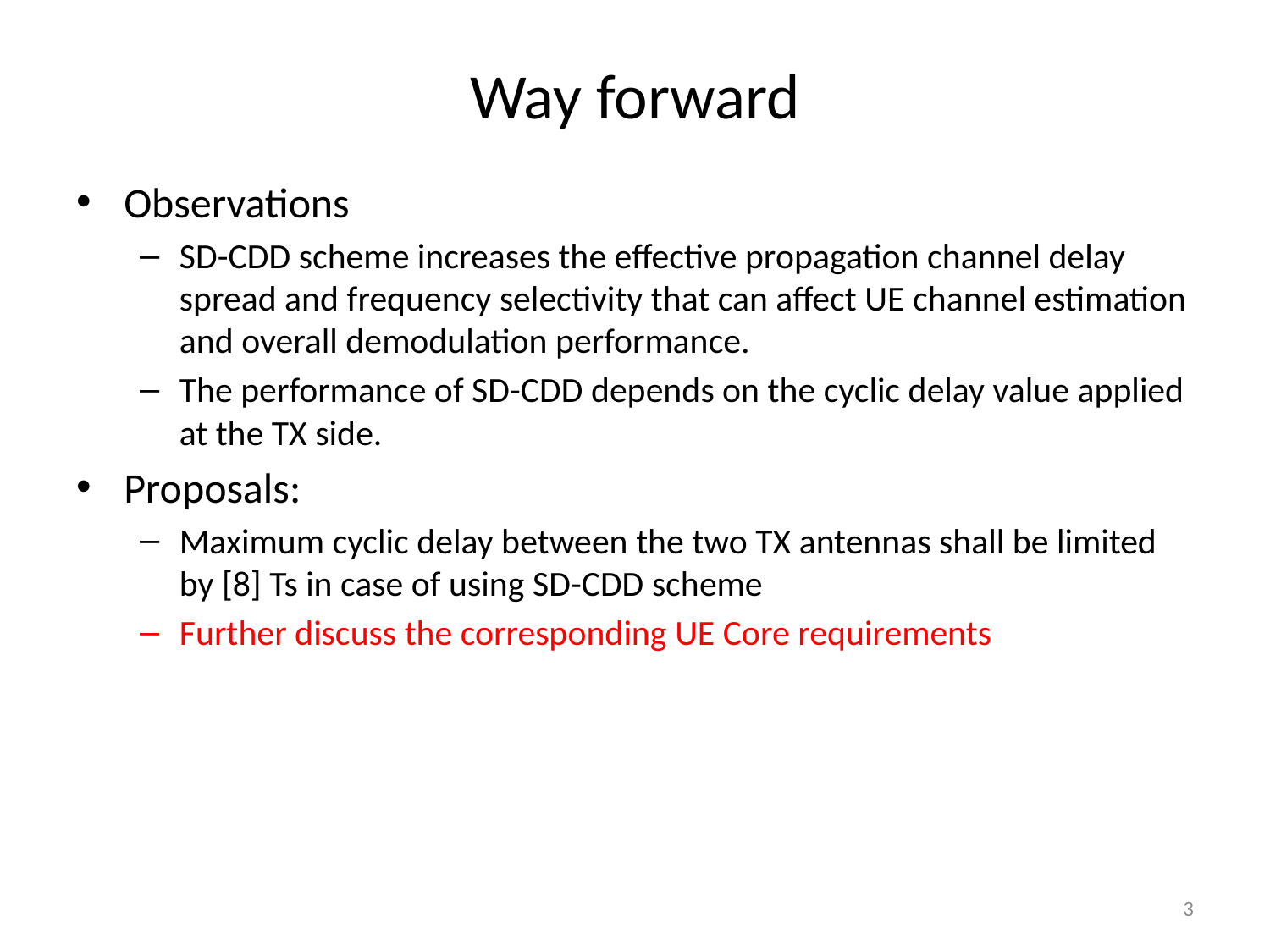

# Way forward
Observations
SD-CDD scheme increases the effective propagation channel delay spread and frequency selectivity that can affect UE channel estimation and overall demodulation performance.
The performance of SD-CDD depends on the cyclic delay value applied at the TX side.
Proposals:
Maximum cyclic delay between the two TX antennas shall be limited by [8] Ts in case of using SD-CDD scheme
Further discuss the corresponding UE Core requirements
3